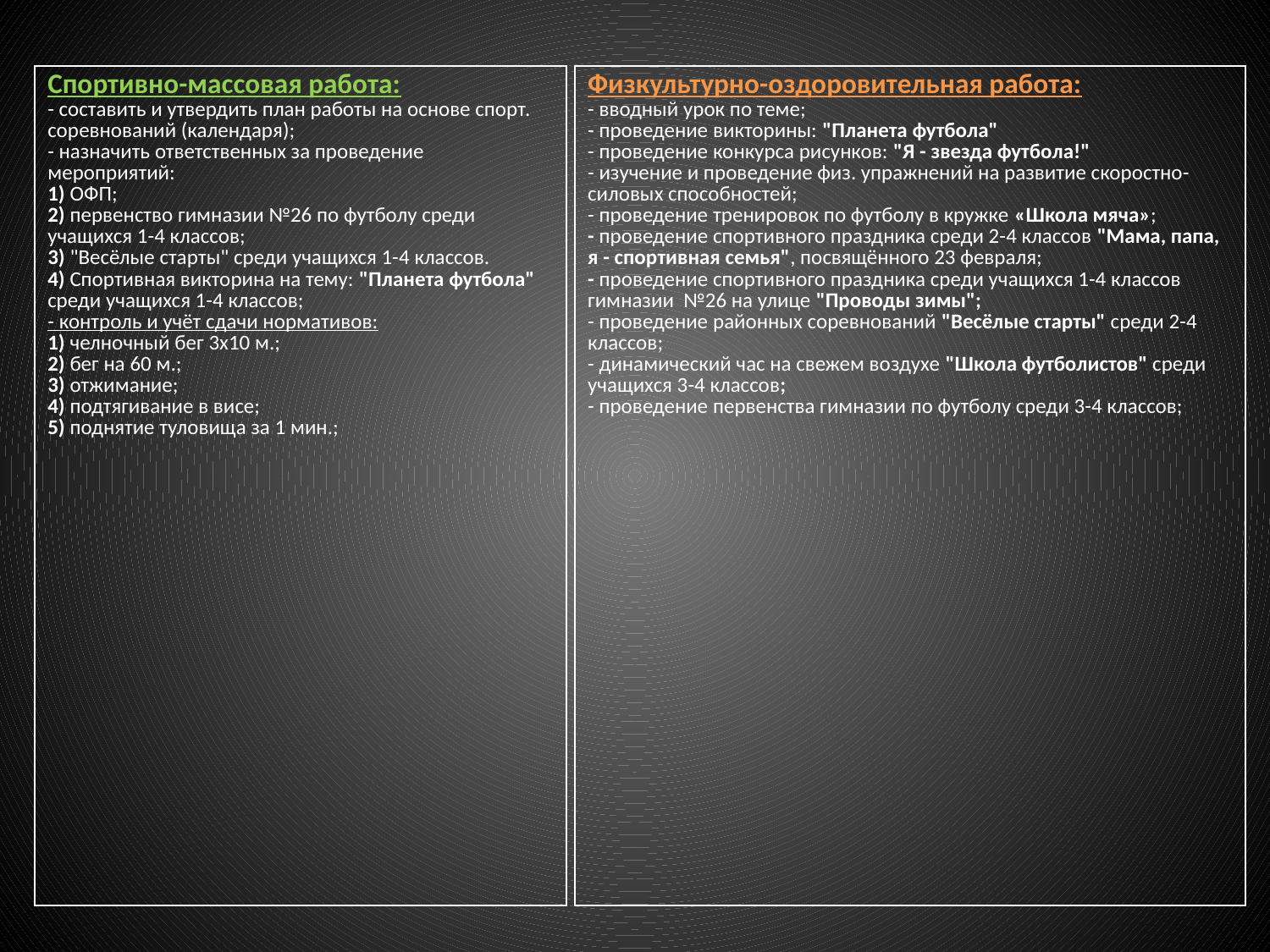

| Спортивно-массовая работа: - составить и утвердить план работы на основе спорт. соревнований (календаря); - назначить ответственных за проведение мероприятий: 1) ОФП; 2) первенство гимназии №26 по футболу среди учащихся 1-4 классов; 3) "Весёлые старты" среди учащихся 1-4 классов. 4) Спортивная викторина на тему: "Планета футбола" среди учащихся 1-4 классов; - контроль и учёт сдачи нормативов: 1) челночный бег 3х10 м.; 2) бег на 60 м.; 3) отжимание; 4) подтягивание в висе; 5) поднятие туловища за 1 мин.; |
| --- |
| Физкультурно-оздоровительная работа: - вводный урок по теме; - проведение викторины: "Планета футбола" - проведение конкурса рисунков: "Я - звезда футбола!" - изучение и проведение физ. упражнений на развитие скоростно-силовых способностей; - проведение тренировок по футболу в кружке «Школа мяча»; - проведение спортивного праздника среди 2-4 классов "Мама, папа, я - спортивная семья", посвящённого 23 февраля; - проведение спортивного праздника среди учащихся 1-4 классов гимназии №26 на улице "Проводы зимы"; - проведение районных соревнований "Весёлые старты" среди 2-4 классов; - динамический час на свежем воздухе "Школа футболистов" среди учащихся 3-4 классов; - проведение первенства гимназии по футболу среди 3-4 классов; |
| --- |